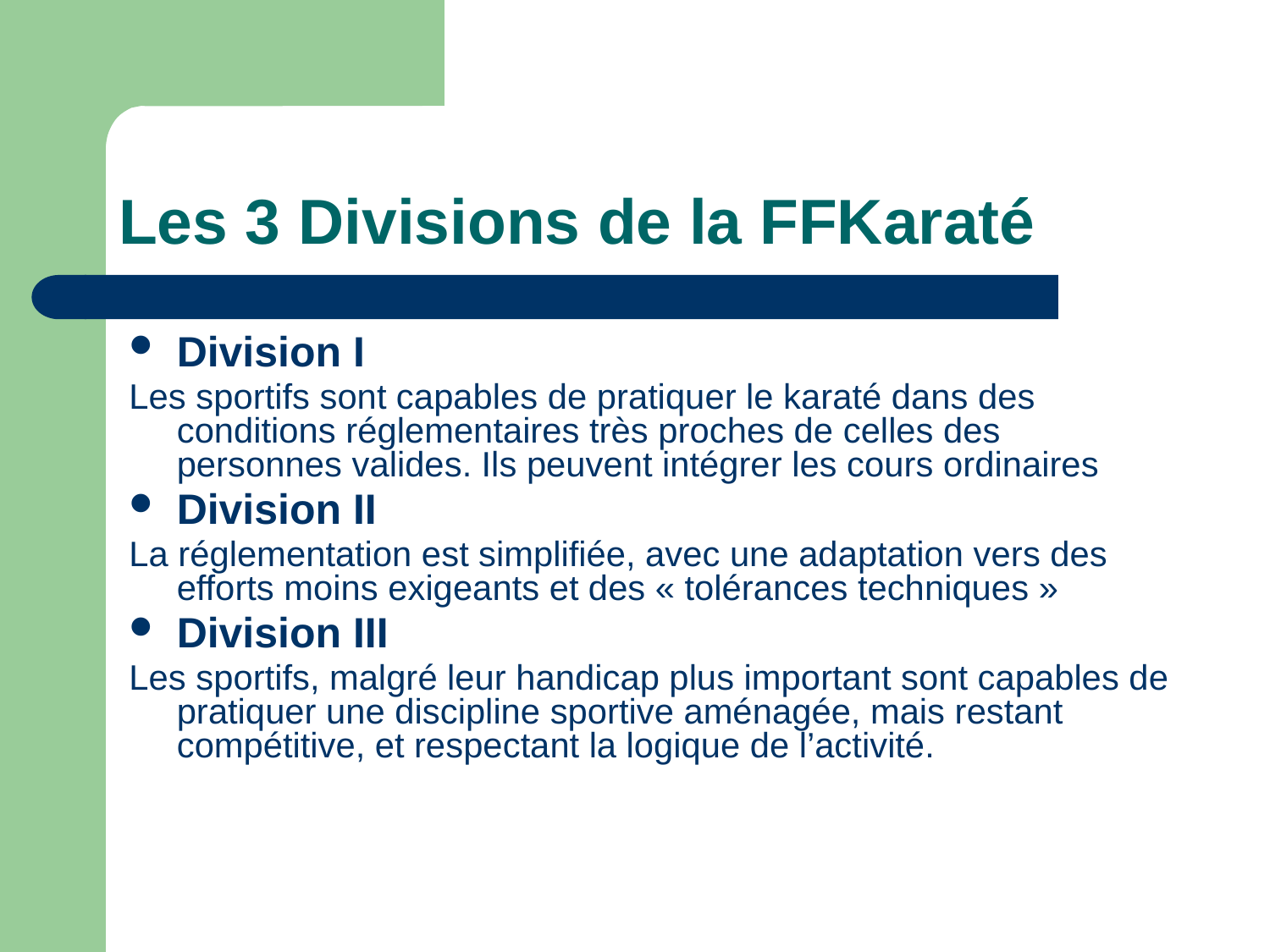

# Les 3 Divisions de la FFKaraté
Division I
Les sportifs sont capables de pratiquer le karaté dans des conditions réglementaires très proches de celles des personnes valides. Ils peuvent intégrer les cours ordinaires
Division II
La réglementation est simplifiée, avec une adaptation vers des efforts moins exigeants et des « tolérances techniques »
Division III
Les sportifs, malgré leur handicap plus important sont capables de pratiquer une discipline sportive aménagée, mais restant compétitive, et respectant la logique de l’activité.